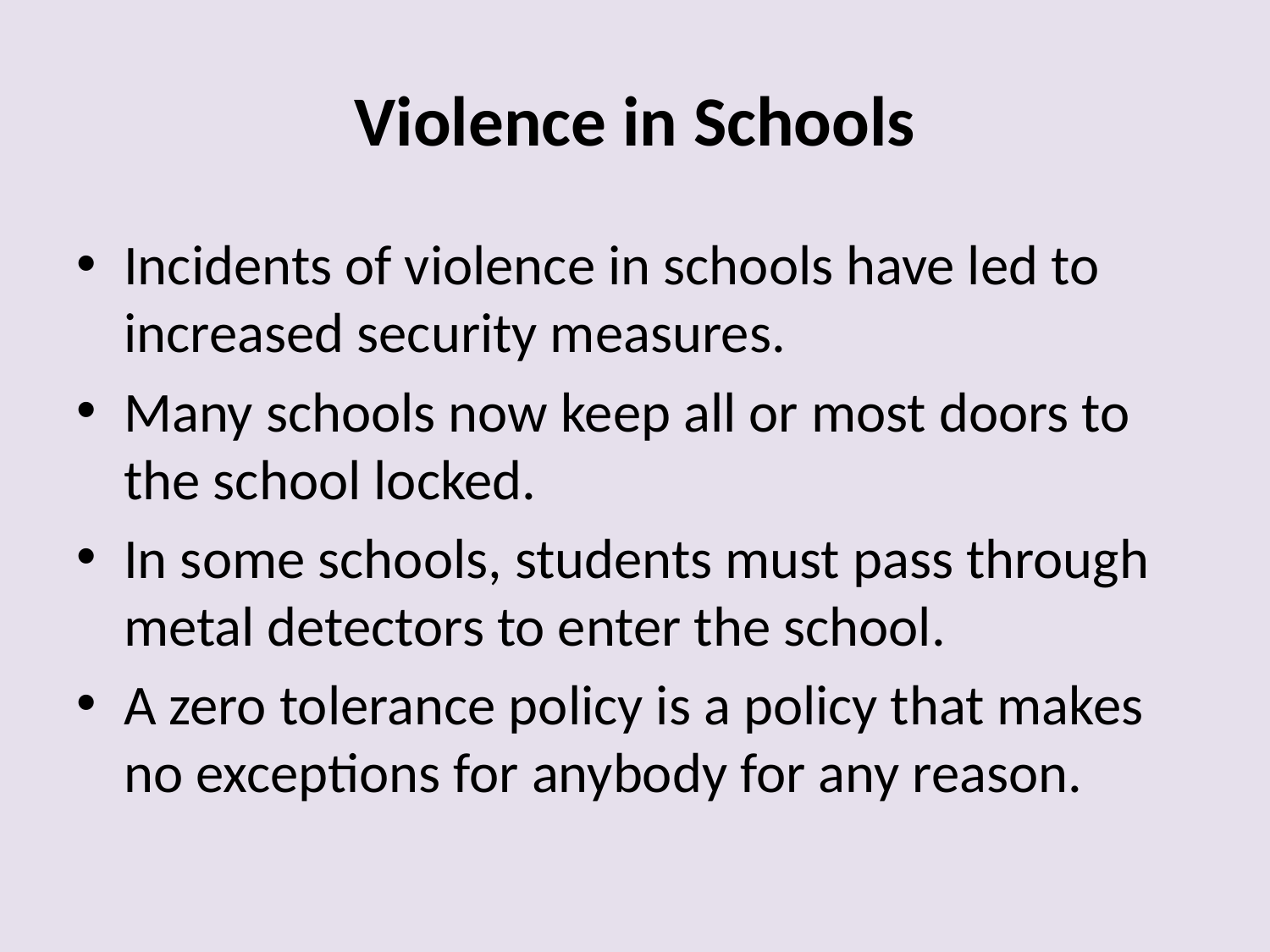

# Violence in Schools
Incidents of violence in schools have led to increased security measures.
Many schools now keep all or most doors to the school locked.
In some schools, students must pass through metal detectors to enter the school.
A zero tolerance policy is a policy that makes no exceptions for anybody for any reason.